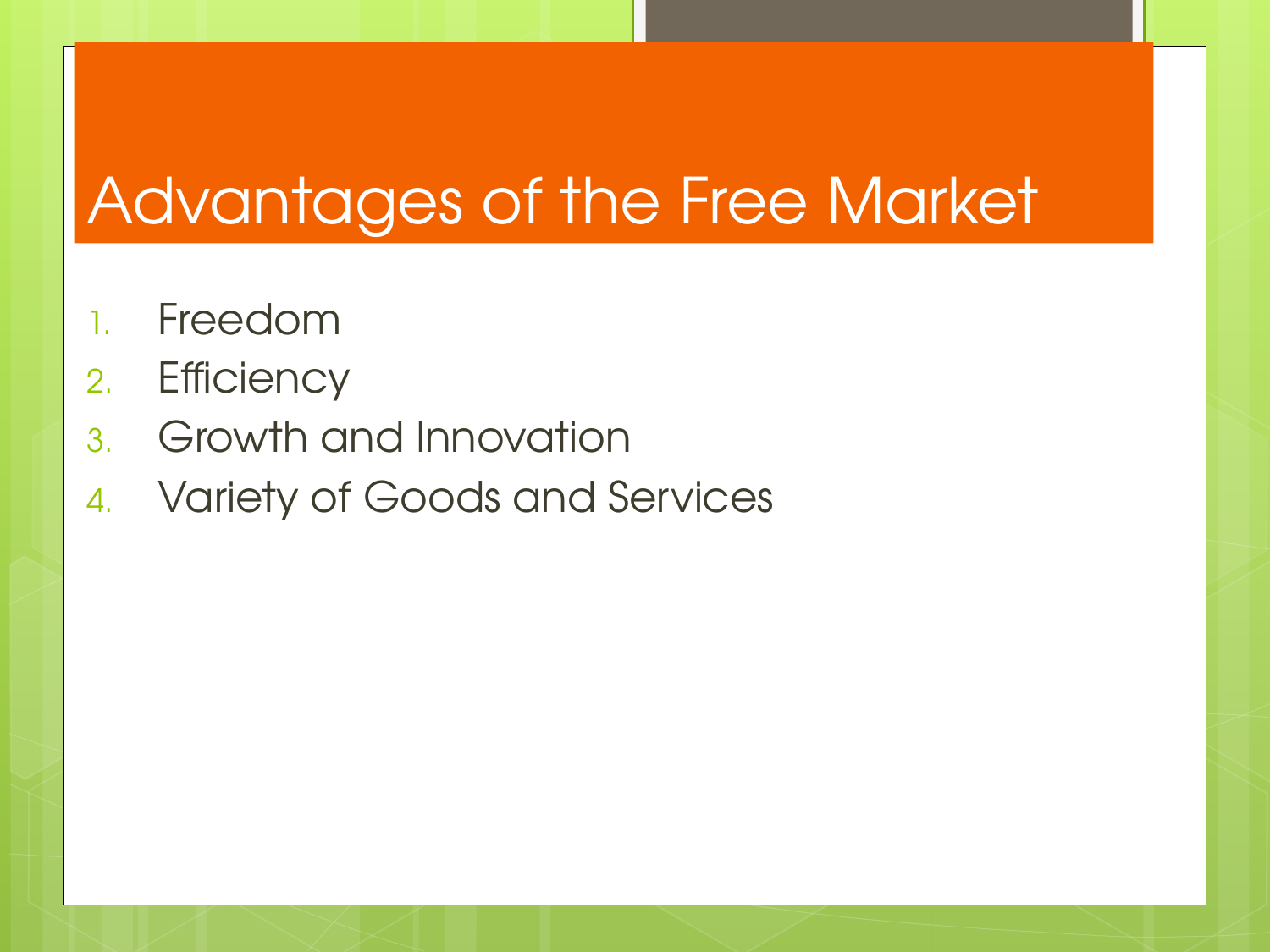

# Advantages of the Free Market
Freedom
Efficiency
Growth and Innovation
Variety of Goods and Services